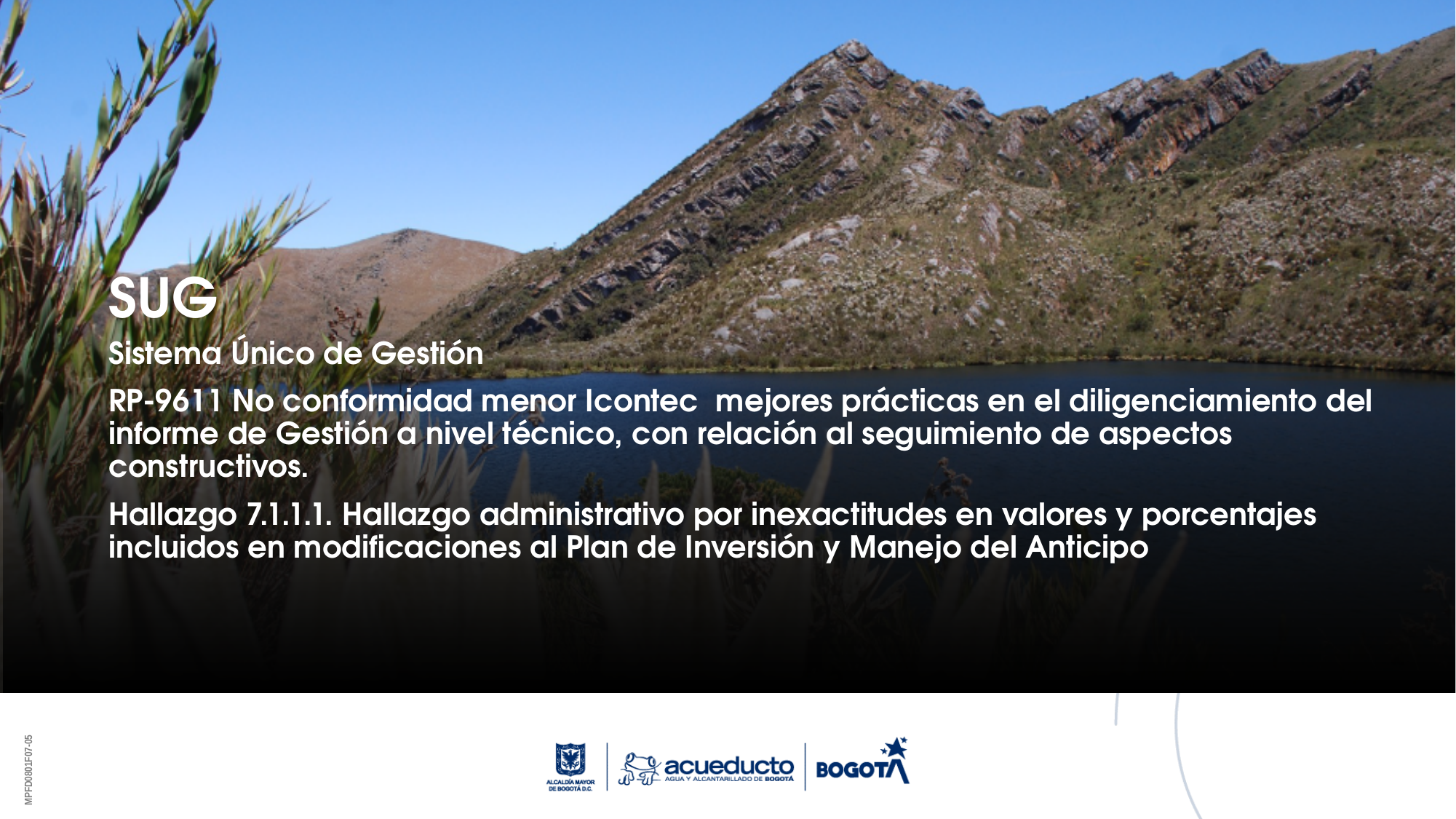

# SUG
Sistema Único de Gestión
RP-9611 No conformidad menor Icontec  mejores prácticas en el diligenciamiento del informe de Gestión a nivel técnico, con relación al seguimiento de aspectos constructivos.
Hallazgo 7.1.1.1. Hallazgo administrativo por inexactitudes en valores y porcentajes incluidos en modificaciones al Plan de Inversión y Manejo del Anticipo